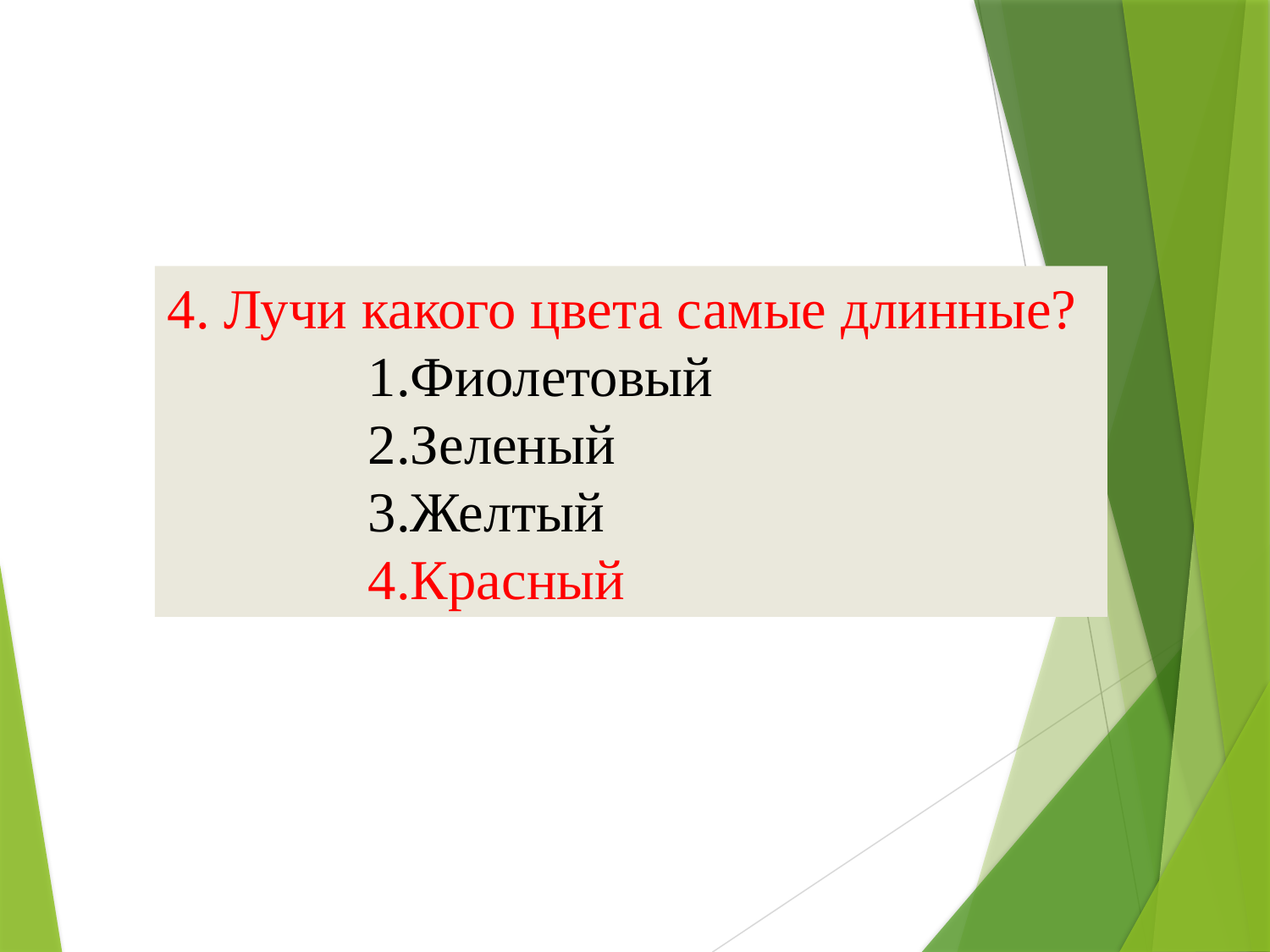

4. Лучи какого цвета самые длинные?
 1.Фиолетовый
 2.Зеленый
 3.Желтый
 4.Красный